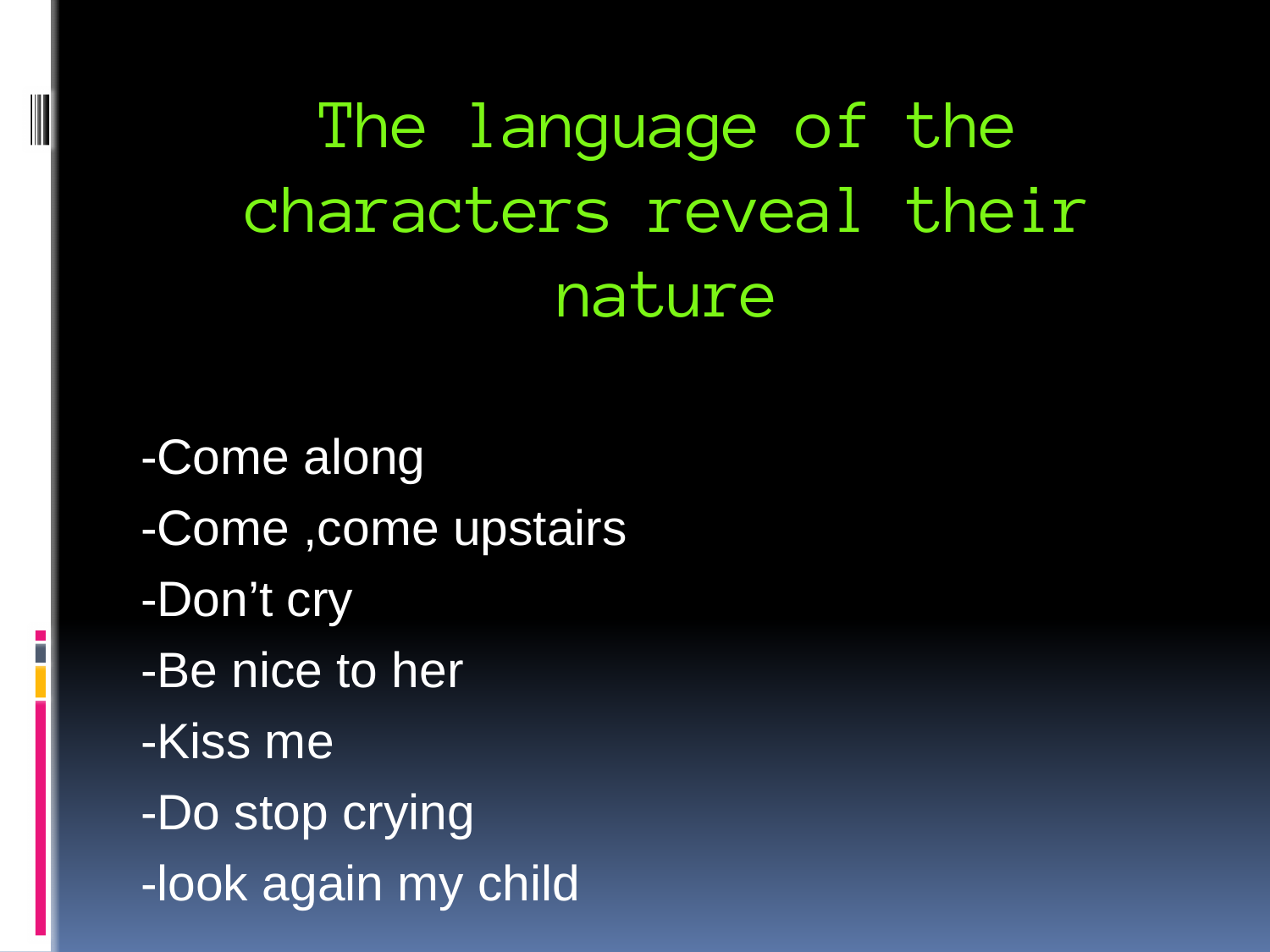

# The language of the characters reveal their nature

-Come along
-Come ,come upstairs
-Don’t cry
-Be nice to her
-Kiss me
-Do stop crying
-look again my child